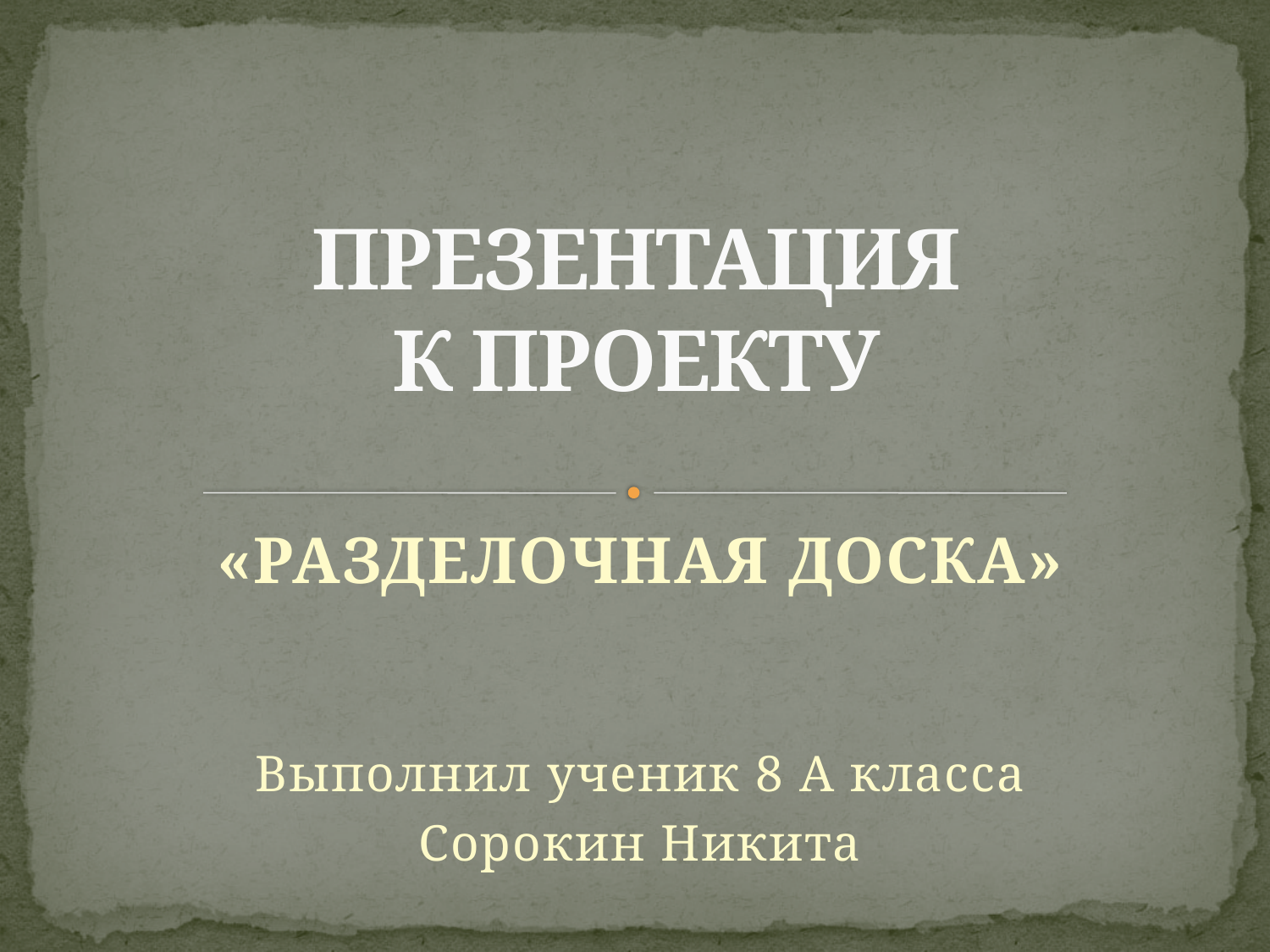

# ПРЕЗЕНТАЦИЯ К ПРОЕКТУ
«РАЗДЕЛОЧНАЯ ДОСКА»

Выполнил ученик 8 А класса
Сорокин Никита